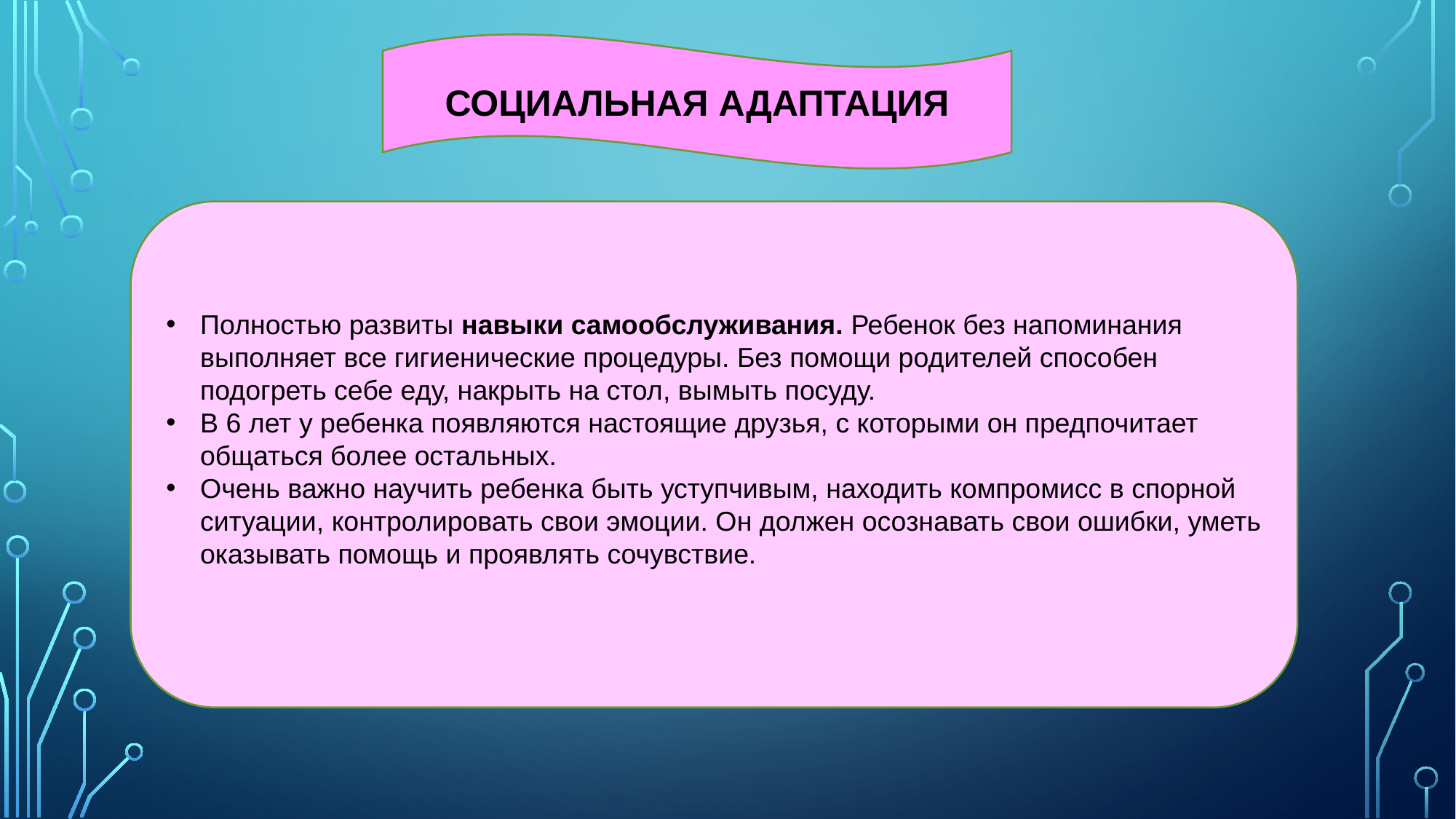

СОЦИАЛЬНАЯ АДАПТАЦИЯ
Полностью развиты навыки самообслуживания. Ребенок без напоминания выполняет все гигиенические процедуры. Без помощи родителей способен подогреть себе еду, накрыть на стол, вымыть посуду.
В 6 лет у ребенка появляются настоящие друзья, с которыми он предпочитает общаться более остальных.
Очень важно научить ребенка быть уступчивым, находить компромисс в спорной ситуации, контролировать свои эмоции. Он должен осознавать свои ошибки, уметь оказывать помощь и проявлять сочувствие.